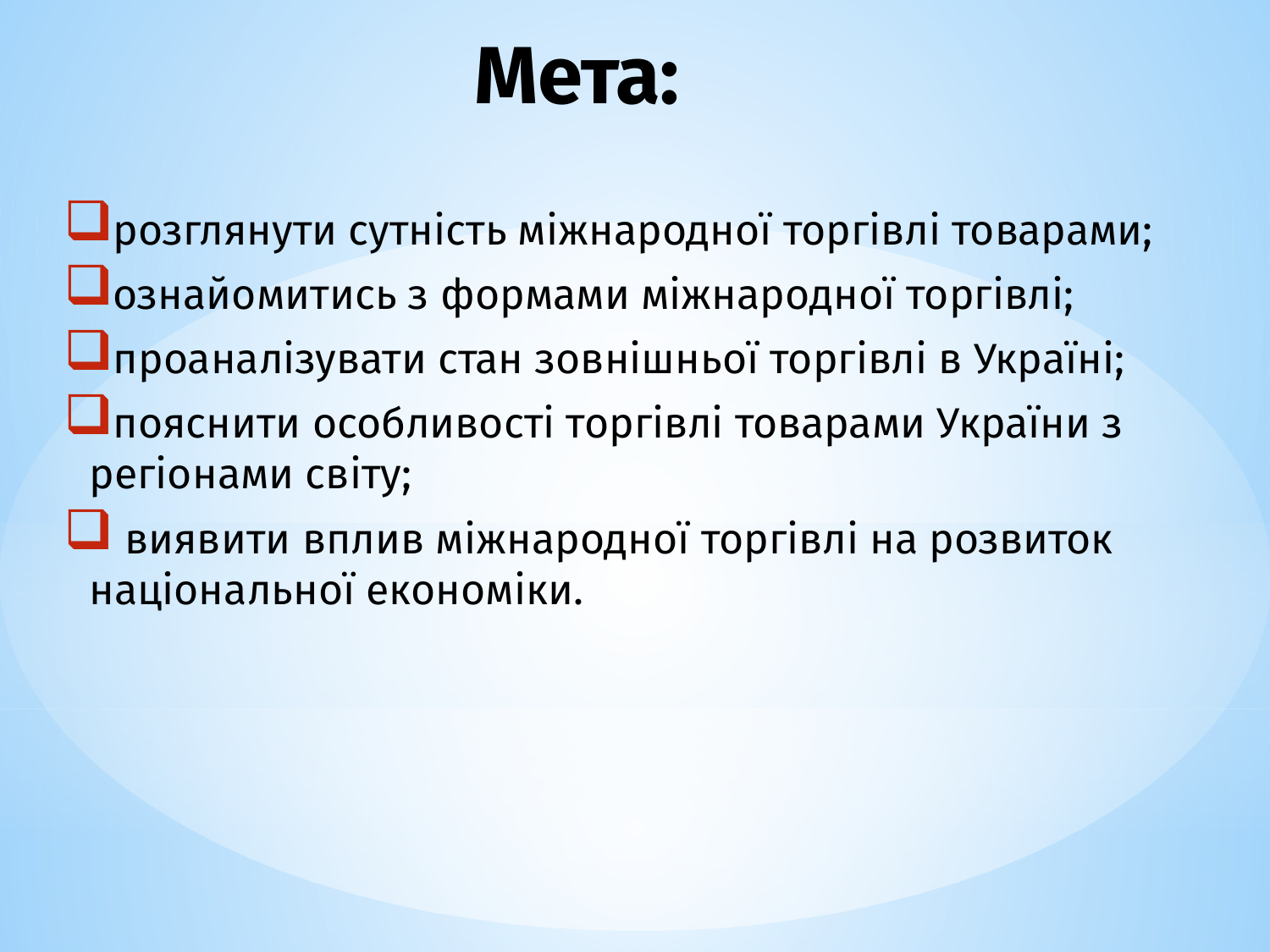

# Мета:
розглянути сутність міжнародної торгівлі товарами;
ознайомитись з формами міжнародної торгівлі;
проаналізувати стан зовнішньої торгівлі в Україні;
пояснити особливості торгівлі товарами України з регіонами світу;
 виявити вплив міжнародної торгівлі на розвиток національної економіки.